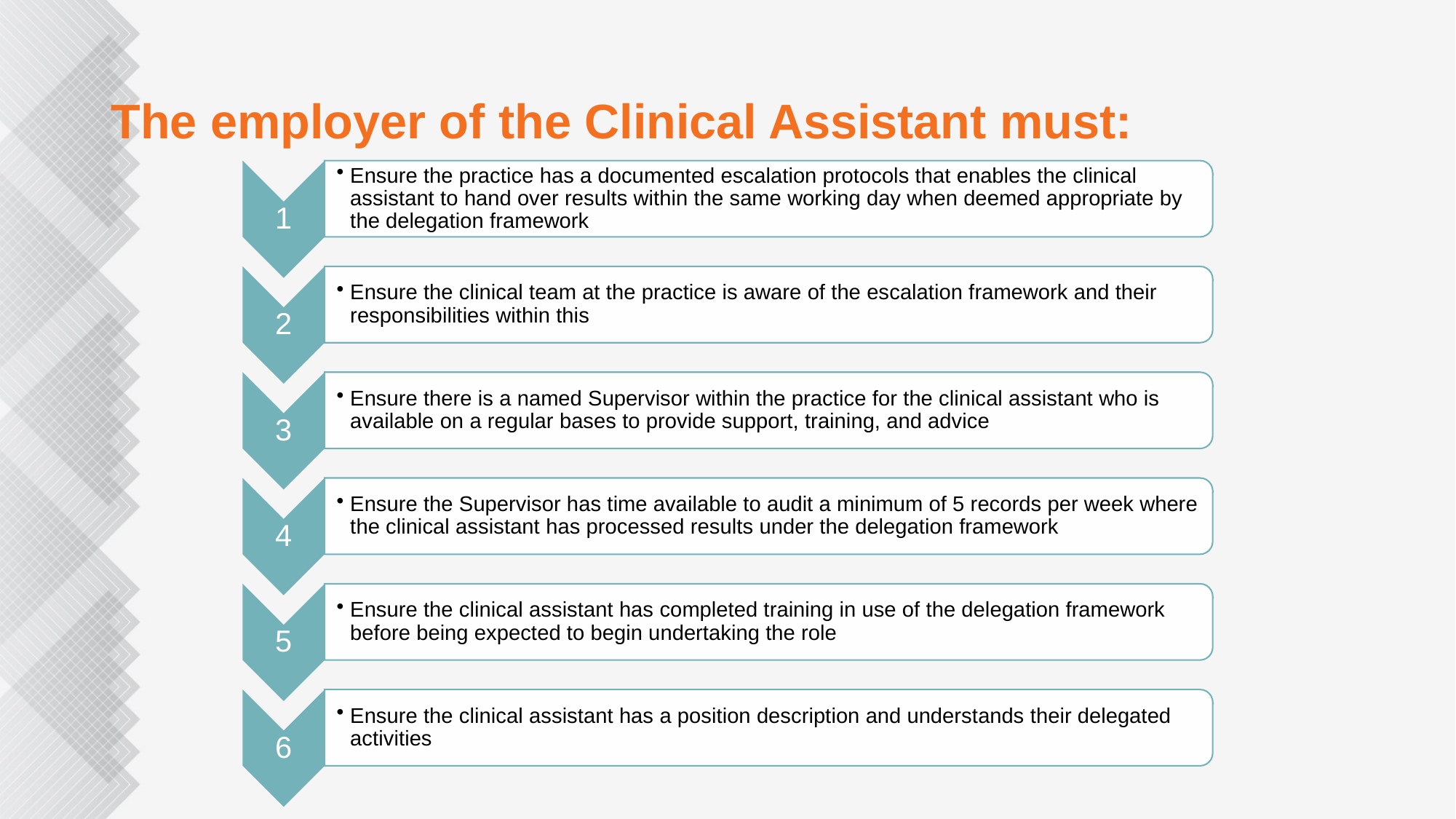

# The employer of the Clinical Assistant must:
1
Ensure the practice has a documented escalation protocols that enables the clinical assistant to hand over results within the same working day when deemed appropriate by the delegation framework
2
Ensure the clinical team at the practice is aware of the escalation framework and their responsibilities within this
3
Ensure there is a named Supervisor within the practice for the clinical assistant who is available on a regular bases to provide support, training, and advice
4
Ensure the Supervisor has time available to audit a minimum of 5 records per week where the clinical assistant has processed results under the delegation framework
5
Ensure the clinical assistant has completed training in use of the delegation framework before being expected to begin undertaking the role
6
Ensure the clinical assistant has a position description and understands their delegated activities